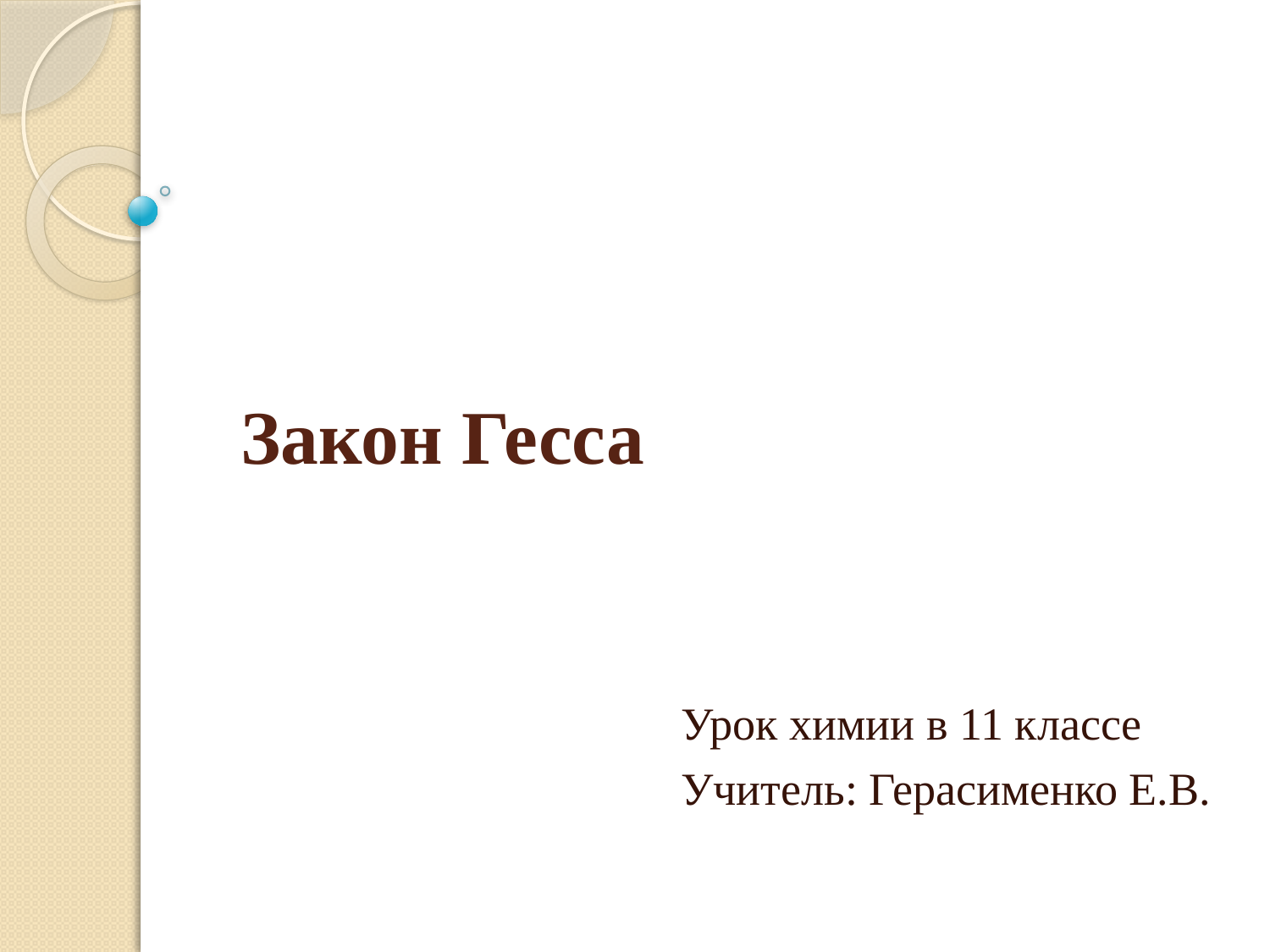

# Закон Гесса
Урок химии в 11 классе
Учитель: Герасименко Е.В.